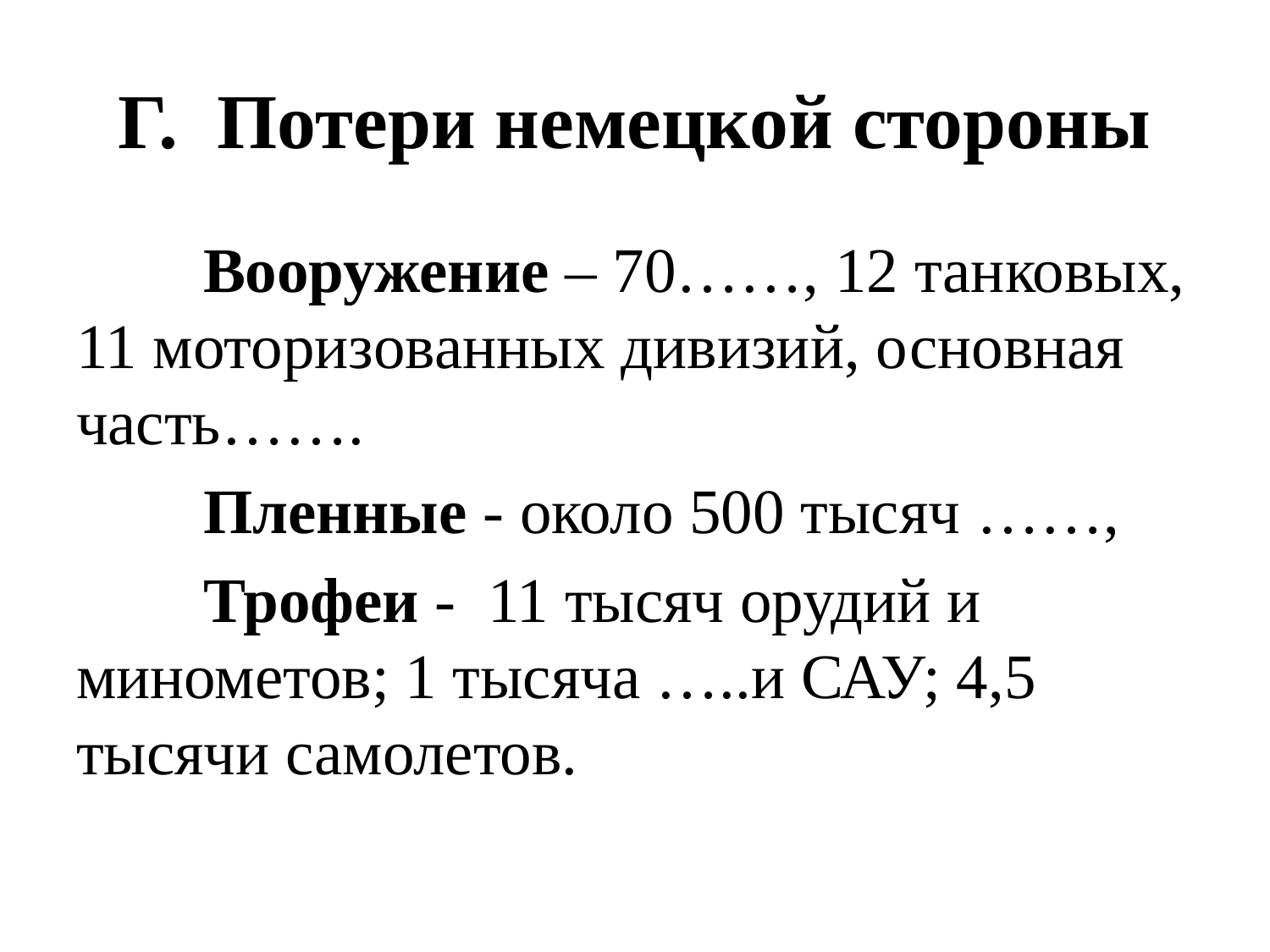

# Г.  Потери немецкой стороны
	Вооружение – 70……, 12 танковых, 11 моторизованных дивизий, основная часть…….
	Пленные - около 500 тысяч ……,
	Трофеи -  11 тысяч орудий и минометов; 1 тысяча …..и САУ; 4,5 тысячи самолетов.